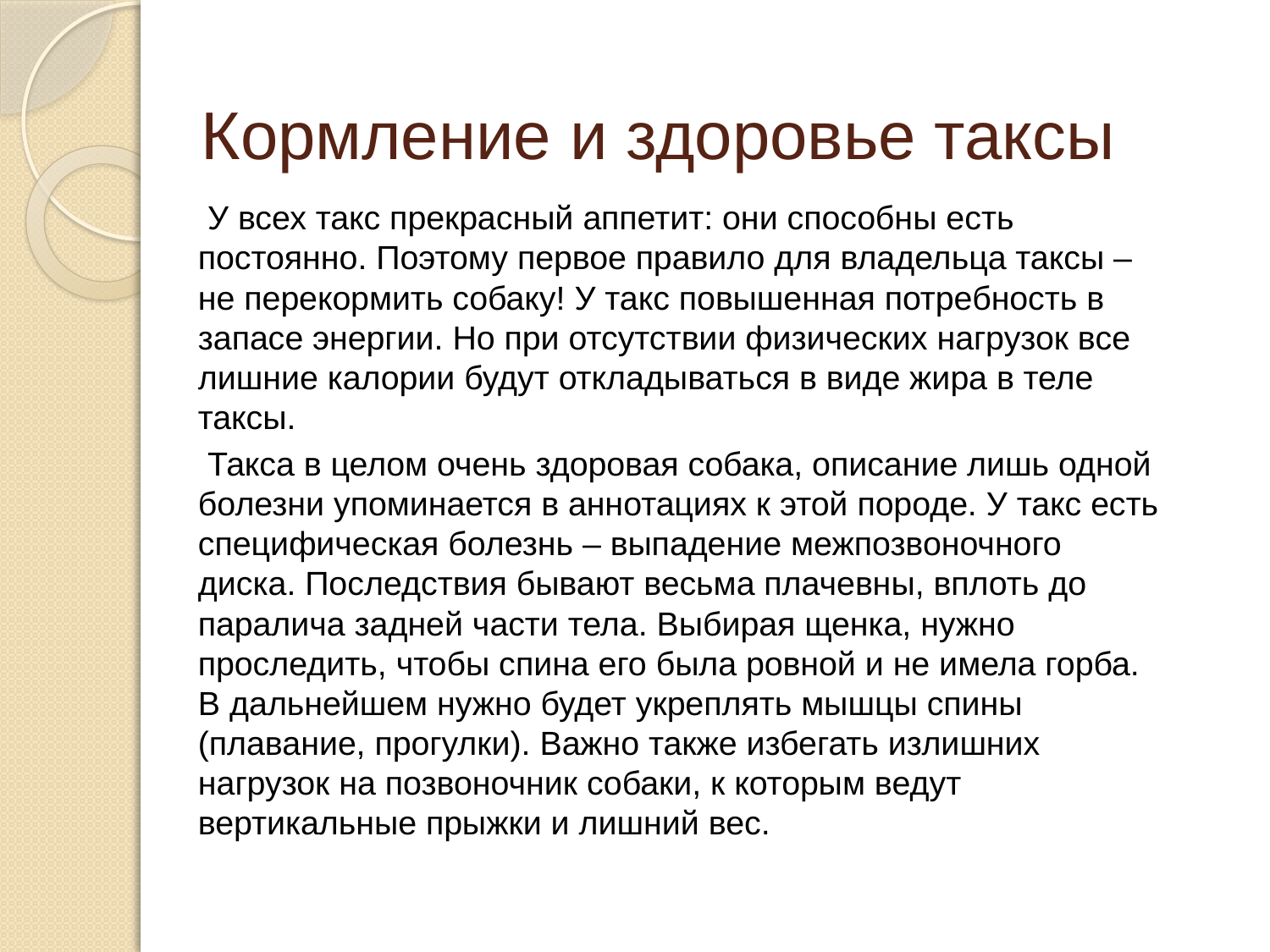

# Кормление и здоровье таксы
     У всех такс прекрасный аппетит: они способны есть постоянно. Поэтому первое правило для владельца таксы – не перекормить собаку! У такс повышенная потребность в запасе энергии. Но при отсутствии физических нагрузок все лишние калории будут откладываться в виде жира в теле таксы.
     Такса в целом очень здоровая собака, описание лишь одной болезни упоминается в аннотациях к этой породе. У такс есть специфическая болезнь – выпадение межпозвоночного диска. Последствия бывают весьма плачевны, вплоть до паралича задней части тела. Выбирая щенка, нужно проследить, чтобы спина его была ровной и не имела горба. В дальнейшем нужно будет укреплять мышцы спины (плавание, прогулки). Важно также избегать излишних нагрузок на позвоночник собаки, к которым ведут вертикальные прыжки и лишний вес.